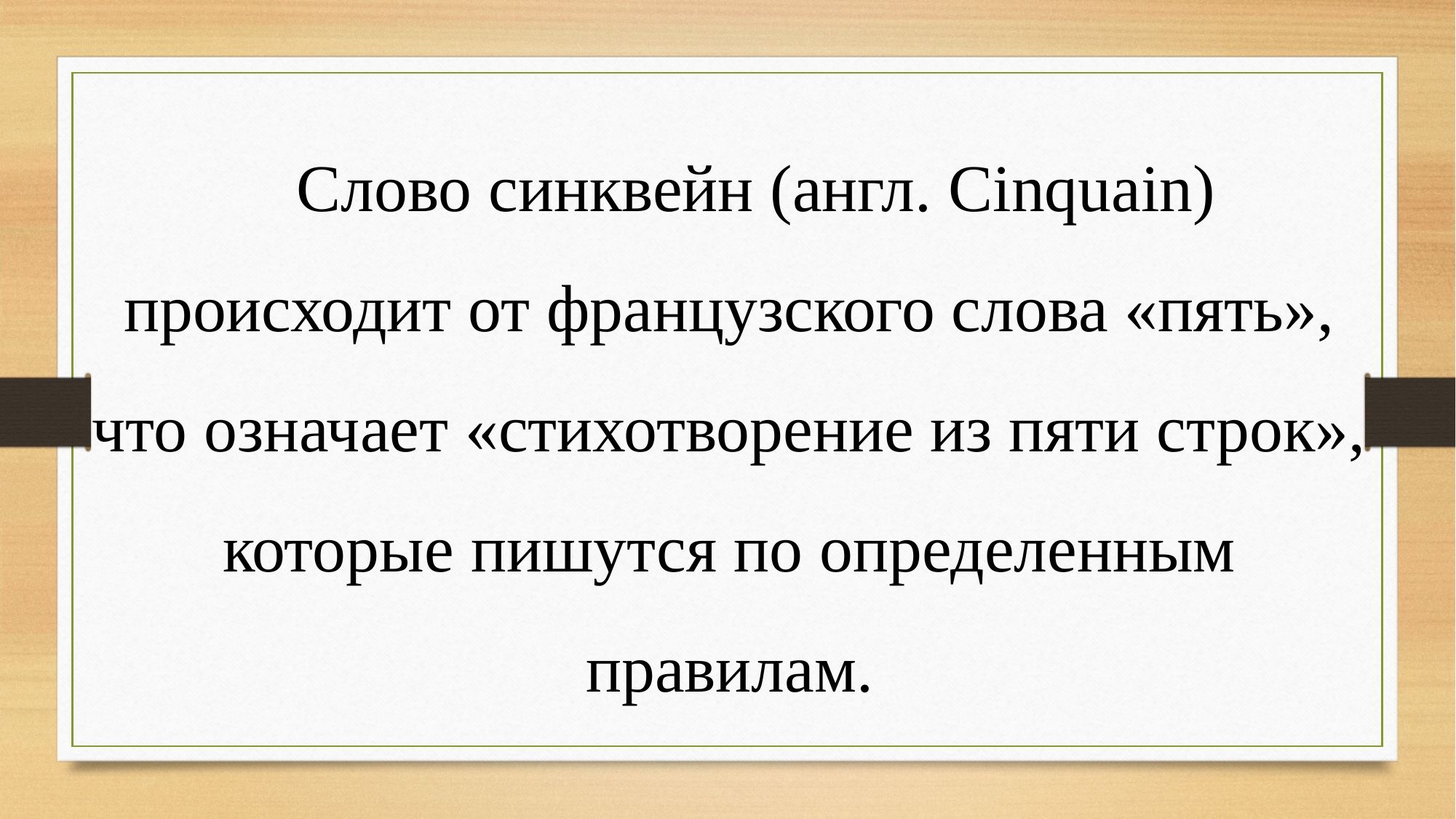

Слово синквейн (англ. Cinquain) происходит от французского слова «пять», что означает «стихотворение из пяти строк», которые пишутся по определенным правилам.